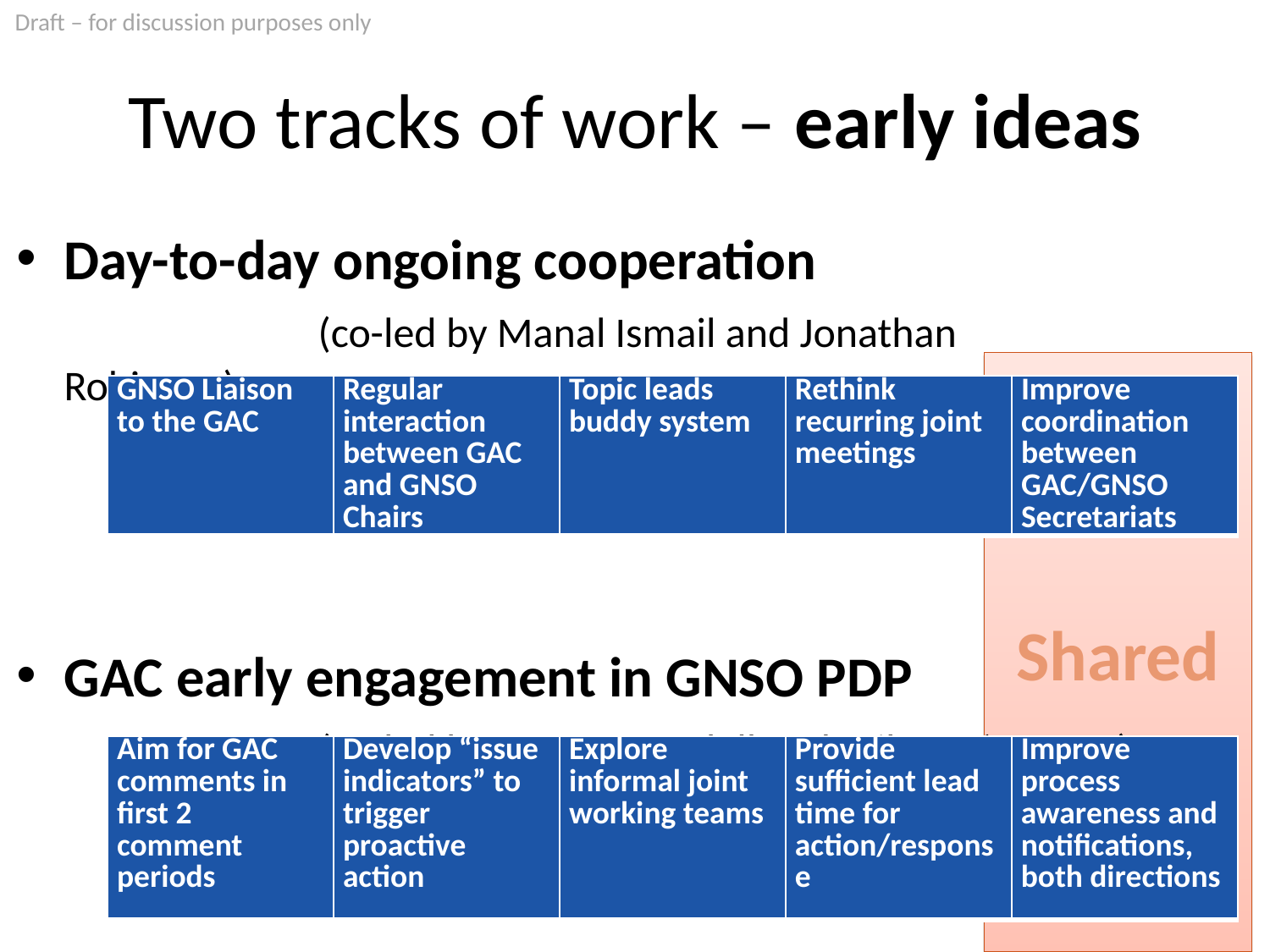

# Two tracks of work – early ideas
Day-to-day ongoing cooperation
		(co-led by Manal Ismail and Jonathan Robinson)
GAC early engagement in GNSO PDP
		(co-led by Suzanne Radell and Mikey O’Connor)
Shared
| GNSO Liaison to the GAC | Regular interaction between GAC and GNSO Chairs | Topic leads buddy system | Rethink recurring joint meetings | Improve coordination between GAC/GNSO Secretariats |
| --- | --- | --- | --- | --- |
| Aim for GAC comments in first 2 comment periods | Develop “issue indicators” to trigger proactive action | Explore informal joint working teams | Provide sufficient lead time for action/response | Improve process awareness and notifications, both directions |
| --- | --- | --- | --- | --- |